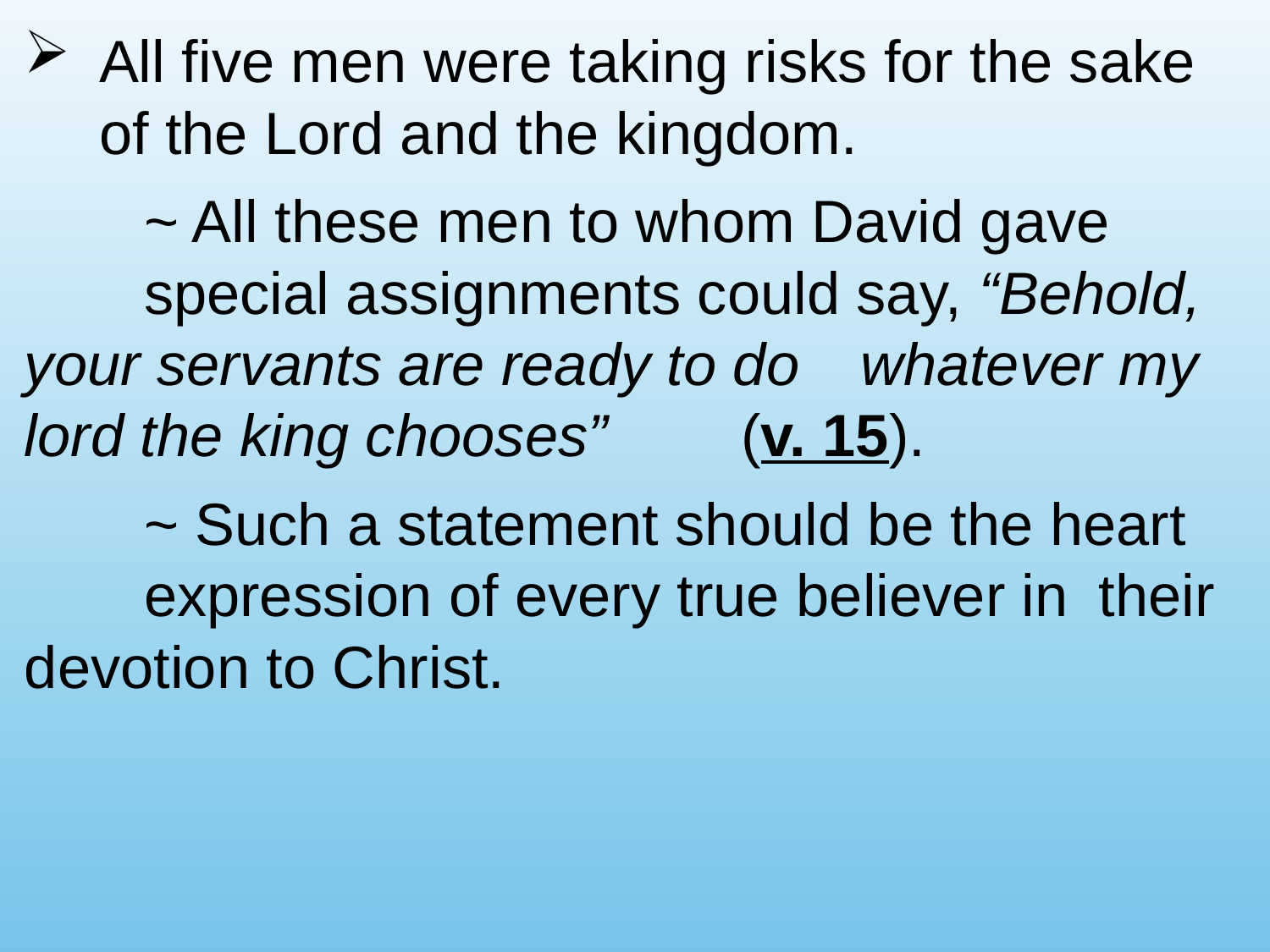

All five men were taking risks for the sake of the Lord and the kingdom.
		~ All these men to whom David gave 						special assignments could say, 						“Behold, your servants are ready to do 						whatever my lord the king chooses” 						(v. 15).
		~ Such a statement should be the heart 						expression of every true believer in 						their devotion to Christ.